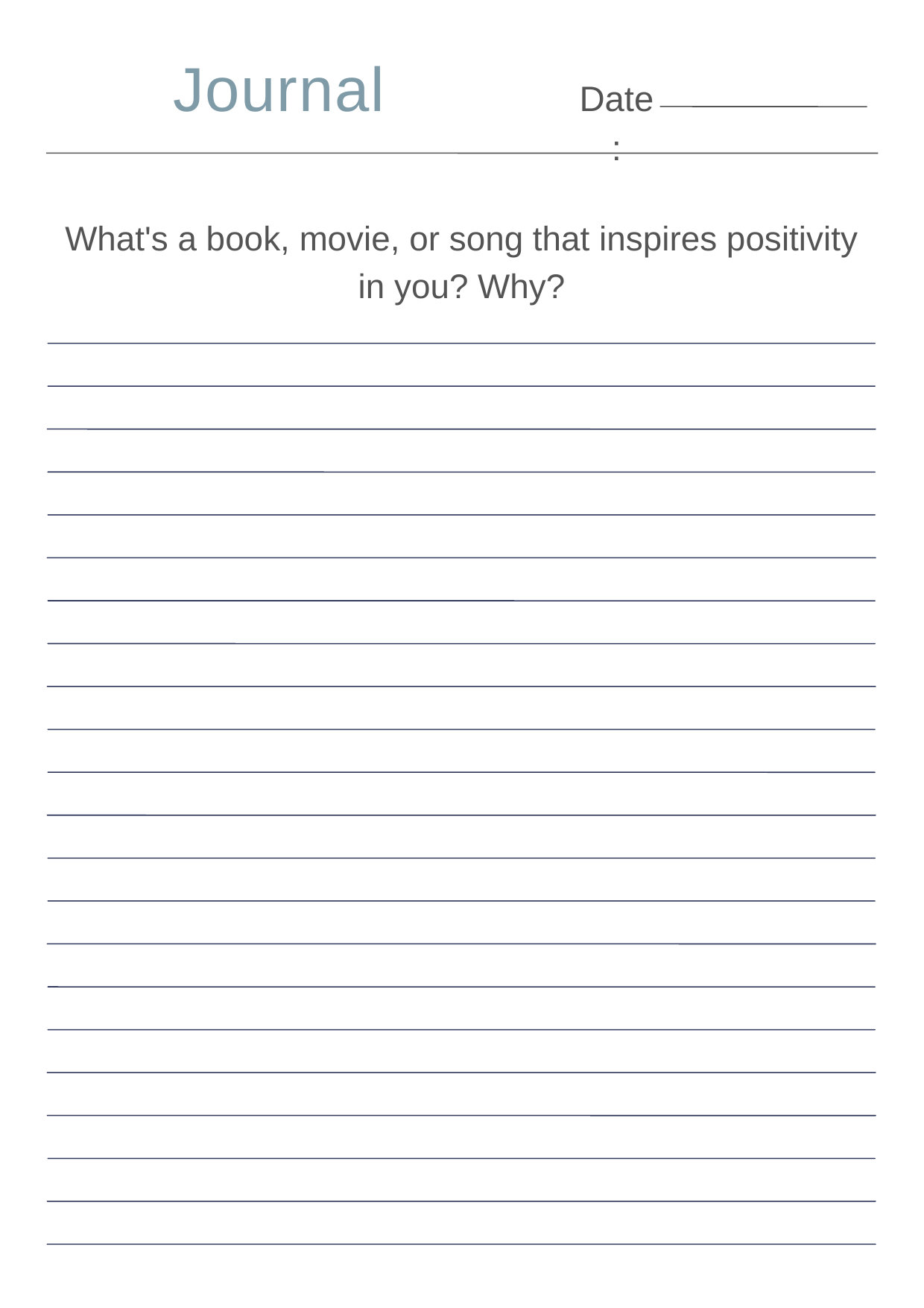

Journal
Date:

What's a book, movie, or song that inspires positivity in you? Why?